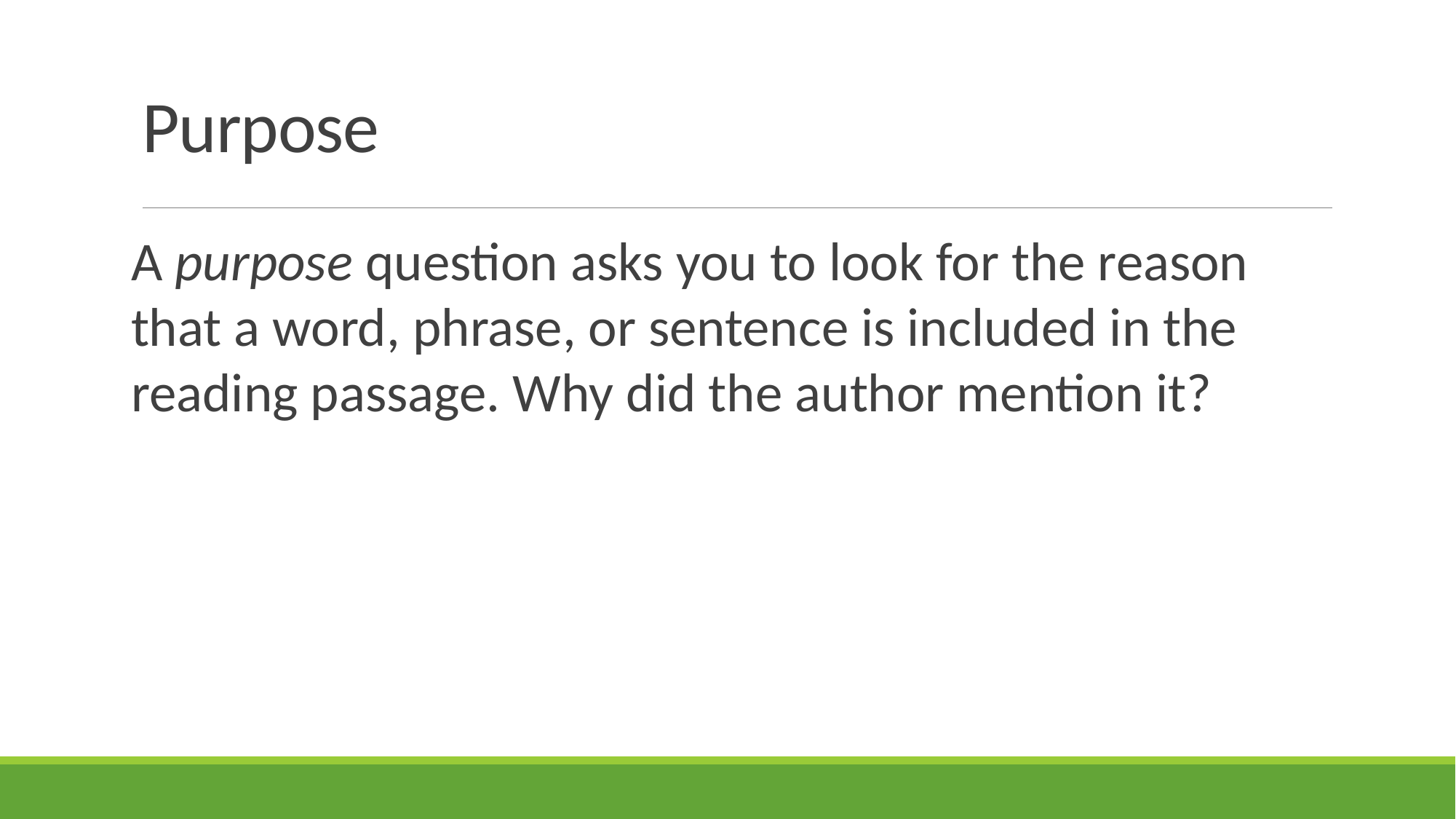

# Purpose
A purpose question asks you to look for the reason that a word, phrase, or sentence is included in the reading passage. Why did the author mention it?